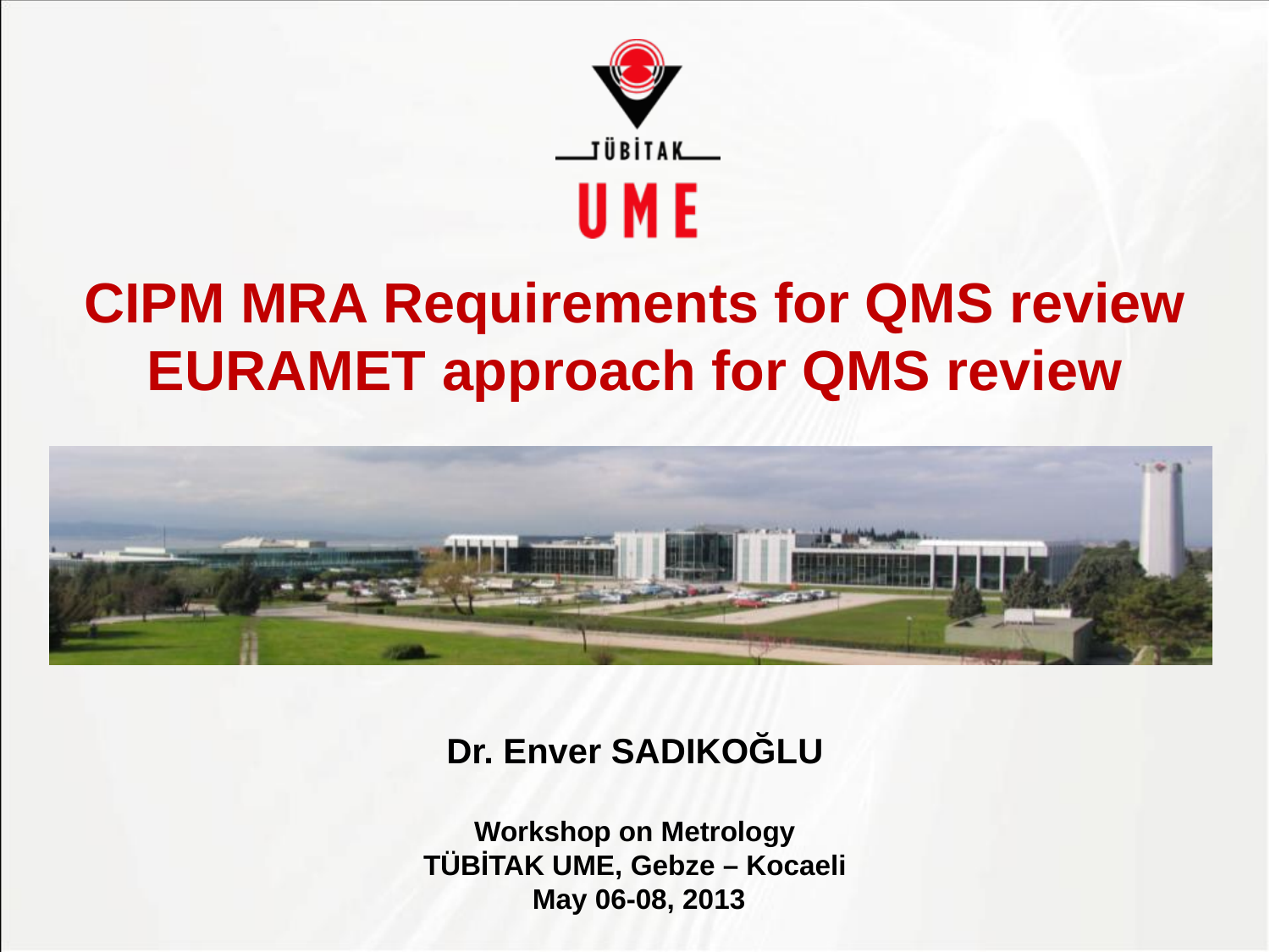

# CIPM MRA Requirements for QMS review EURAMET approach for QMS review
Dr. Enver SADIKOĞLU

Workshop on Metrology
TÜBİTAK UME, Gebze – Kocaeli
 May 06-08, 2013